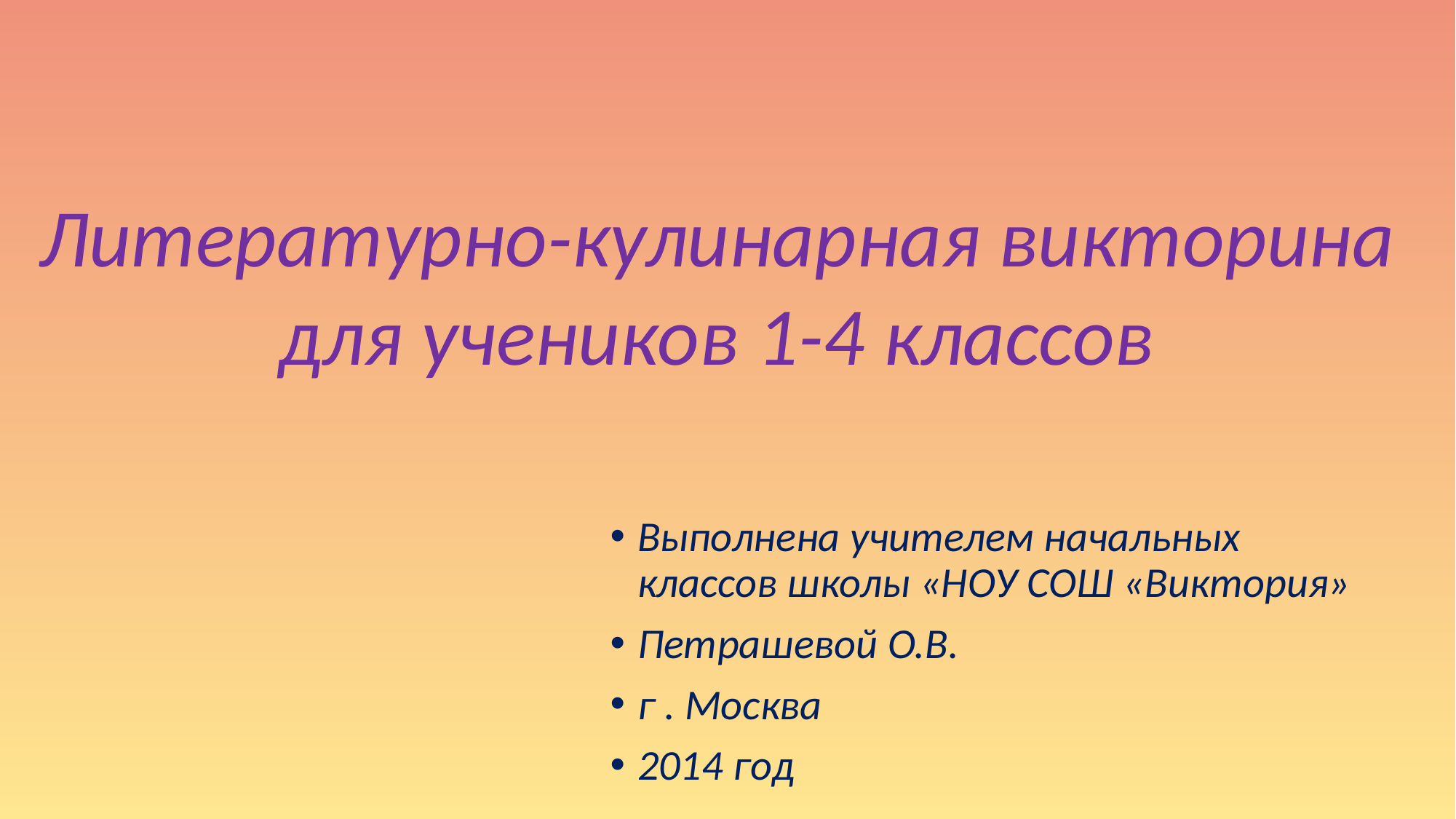

Литературно-кулинарная викторина
для учеников 1-4 классов
Выполнена учителем начальных классов школы «НОУ СОШ «Виктория»
Петрашевой О.В.
г . Москва
2014 год